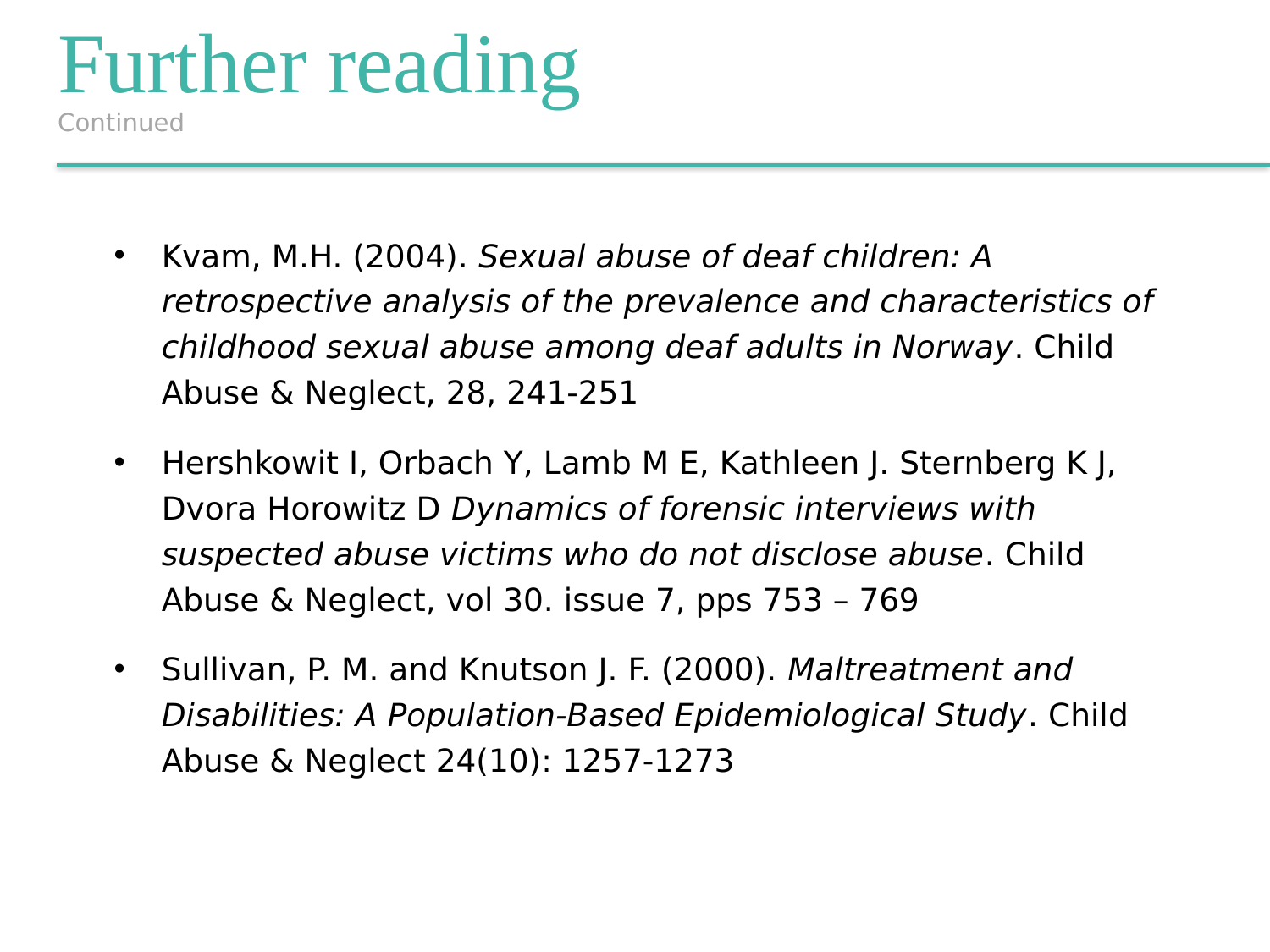

Further reading
Continued
Kvam, M.H. (2004). Sexual abuse of deaf children: A retrospective analysis of the prevalence and characteristics of childhood sexual abuse among deaf adults in Norway. Child Abuse & Neglect, 28, 241-251
Hershkowit I, Orbach Y, Lamb M E, Kathleen J. Sternberg K J, Dvora Horowitz D Dynamics of forensic interviews with suspected abuse victims who do not disclose abuse. Child Abuse & Neglect, vol 30. issue 7, pps 753 – 769
Sullivan, P. M. and Knutson J. F. (2000). Maltreatment and Disabilities: A Population-Based Epidemiological Study. Child Abuse & Neglect 24(10): 1257-1273